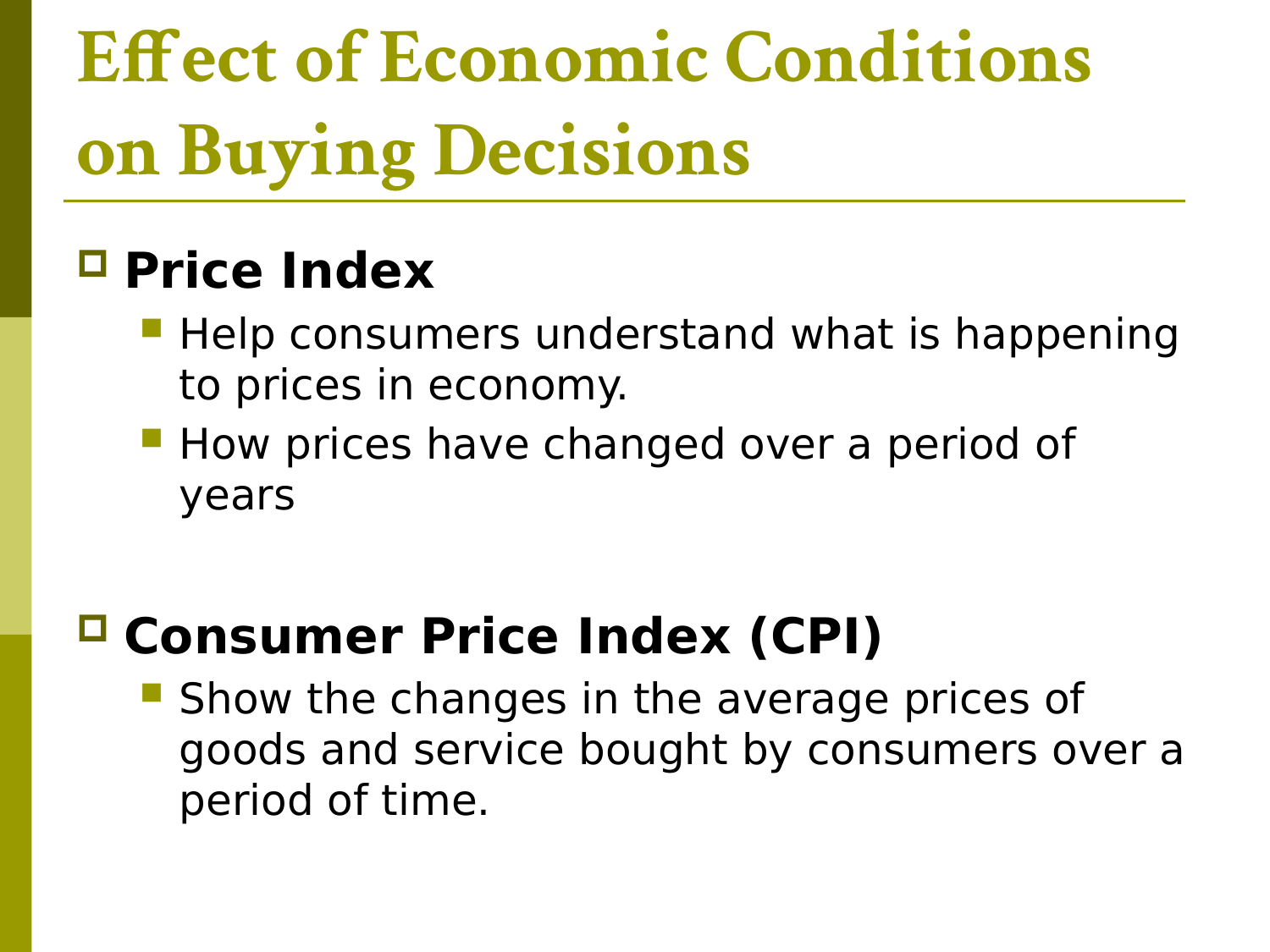

# Effect of Economic Conditions on Buying Decisions
Price Index
Help consumers understand what is happening to prices in economy.
How prices have changed over a period of years

Consumer Price Index (CPI)
Show the changes in the average prices of goods and service bought by consumers over a period of time.